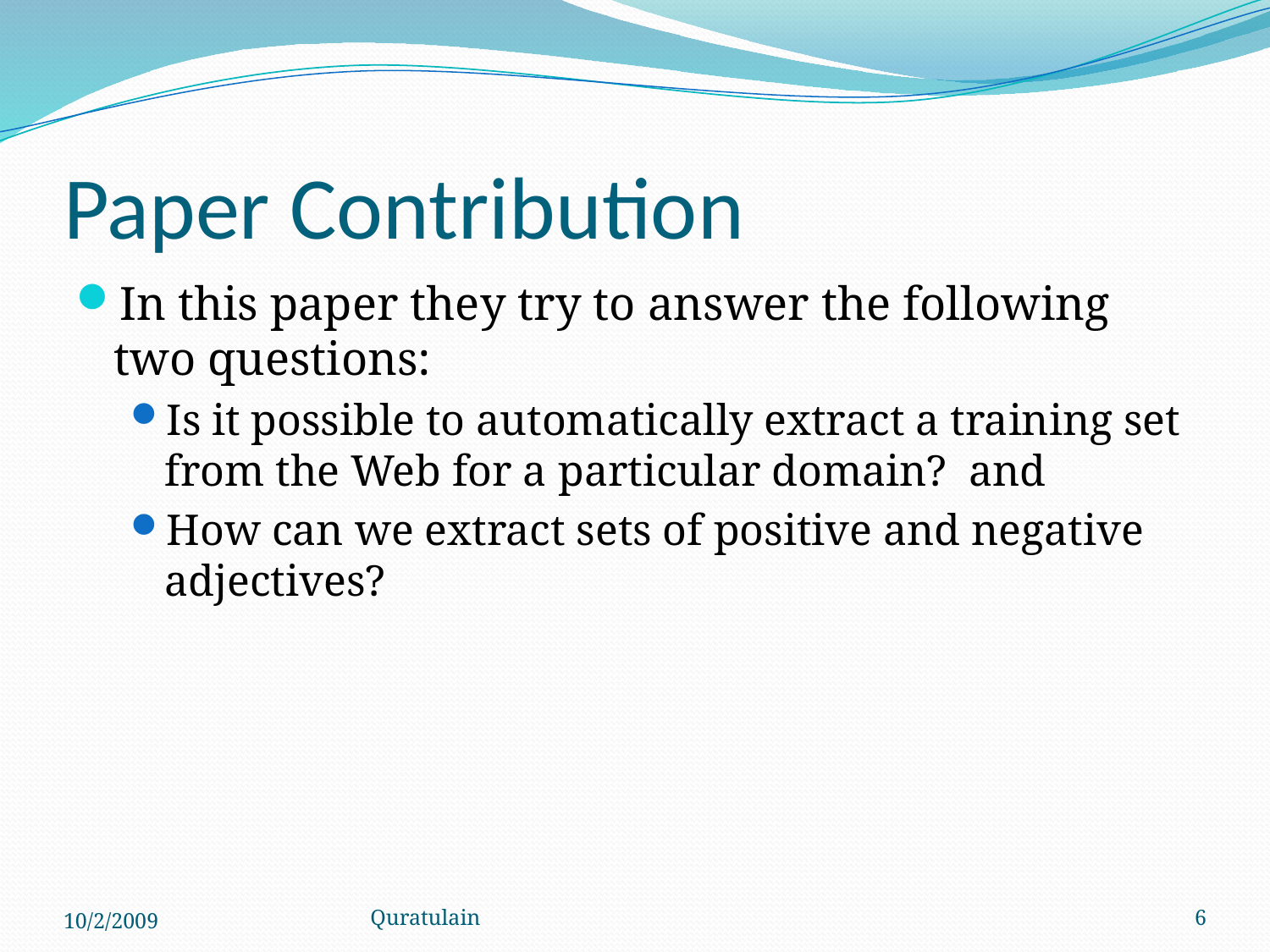

# Paper Contribution
In this paper they try to answer the following two questions:
Is it possible to automatically extract a training set from the Web for a particular domain?  and
How can we extract sets of positive and negative adjectives?
10/2/2009
Quratulain
6